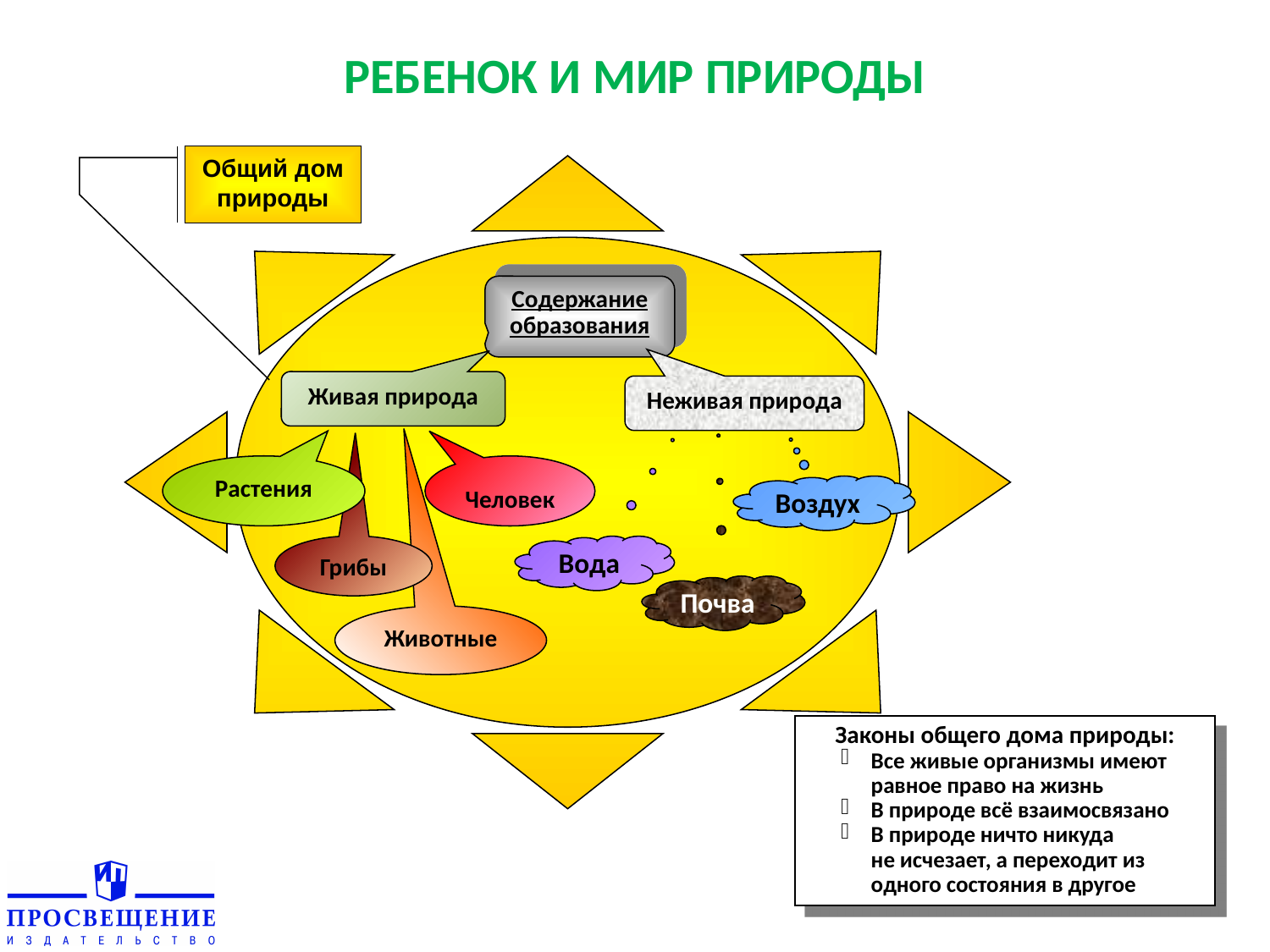

# РЕБЕНОК И МИР ПРИРОДЫ
Общий дом природы

Содержание образования
Живая природа
Неживая природа
Растения
Человек
Воздух
Грибы
Вода
Почва
Животные
Законы общего дома природы:
Все живые организмы имеют равное право на жизнь
В природе всё взаимосвязано
В природе ничто никуда
не исчезает, а переходит из одного состояния в другое
83